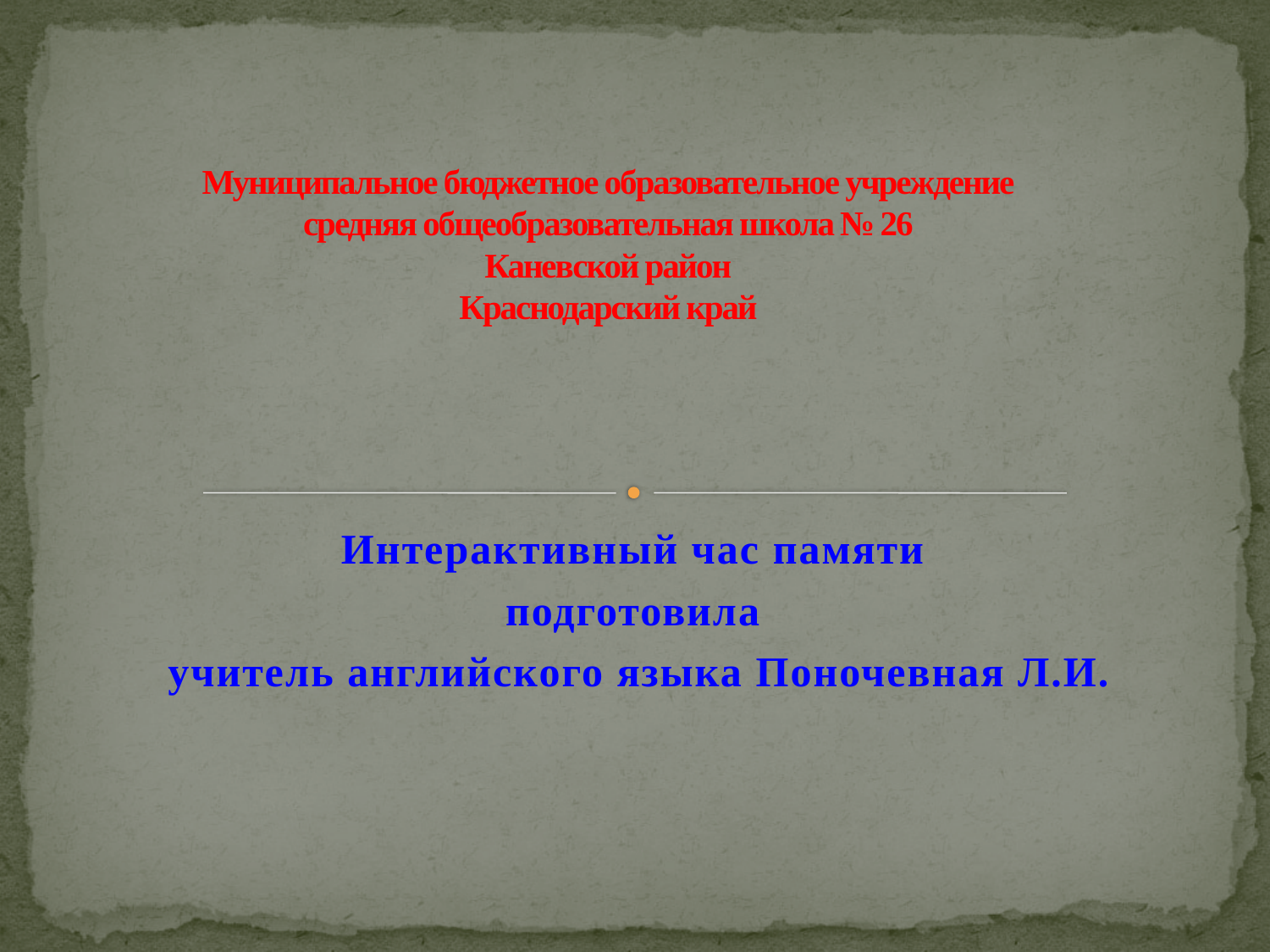

# Муниципальное бюджетное образовательное учреждение средняя общеобразовательная школа № 26 Каневской район Краснодарский край
Интерактивный час памяти
подготовила
учитель английского языка Поночевная Л.И.